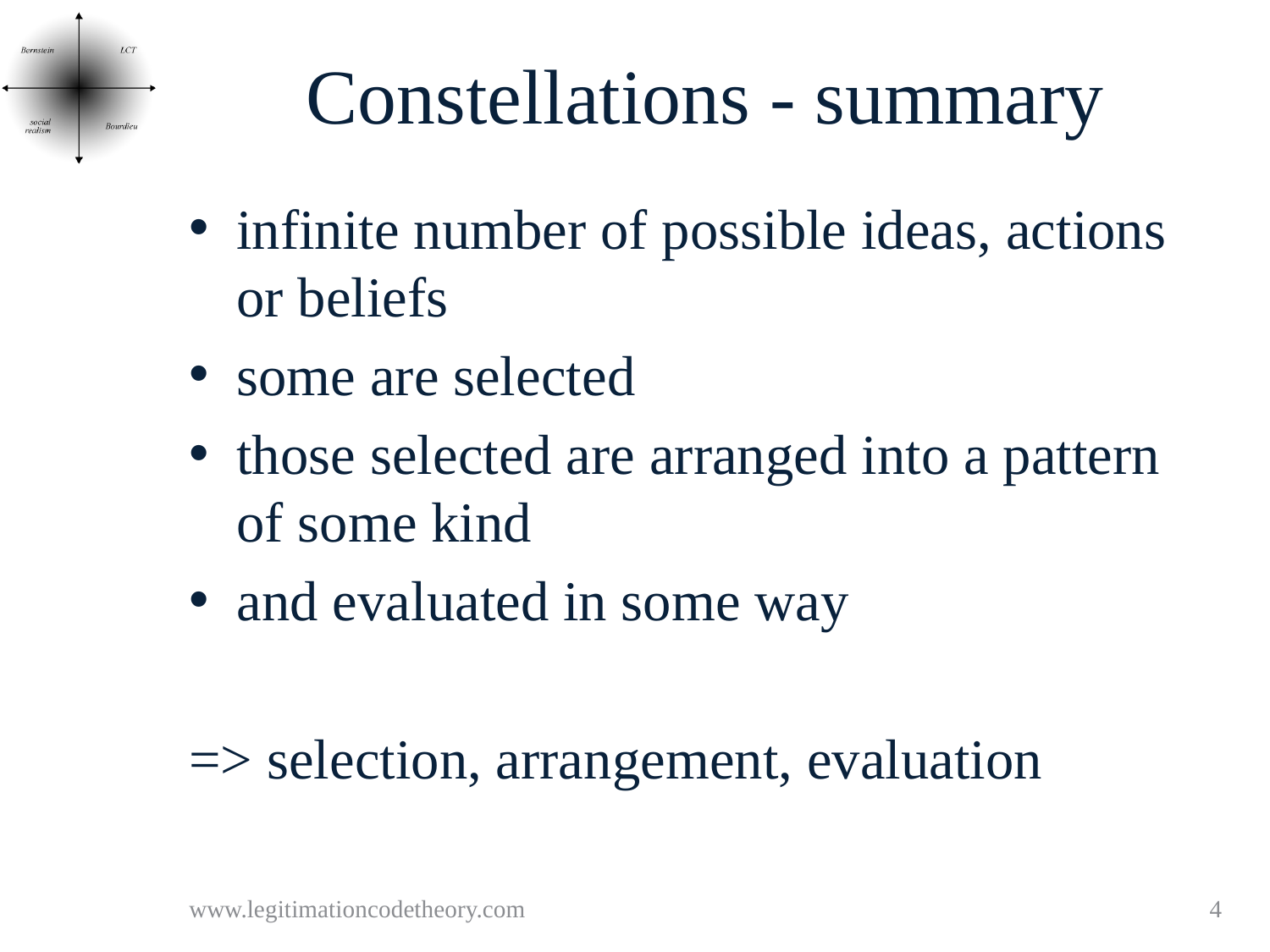

# Constellations - summary

infinite number of possible ideas, actions or beliefs
some are selected
those selected are arranged into a pattern of some kind
and evaluated in some way

=> selection, arrangement, evaluation
www.legitimationcodetheory.com
4